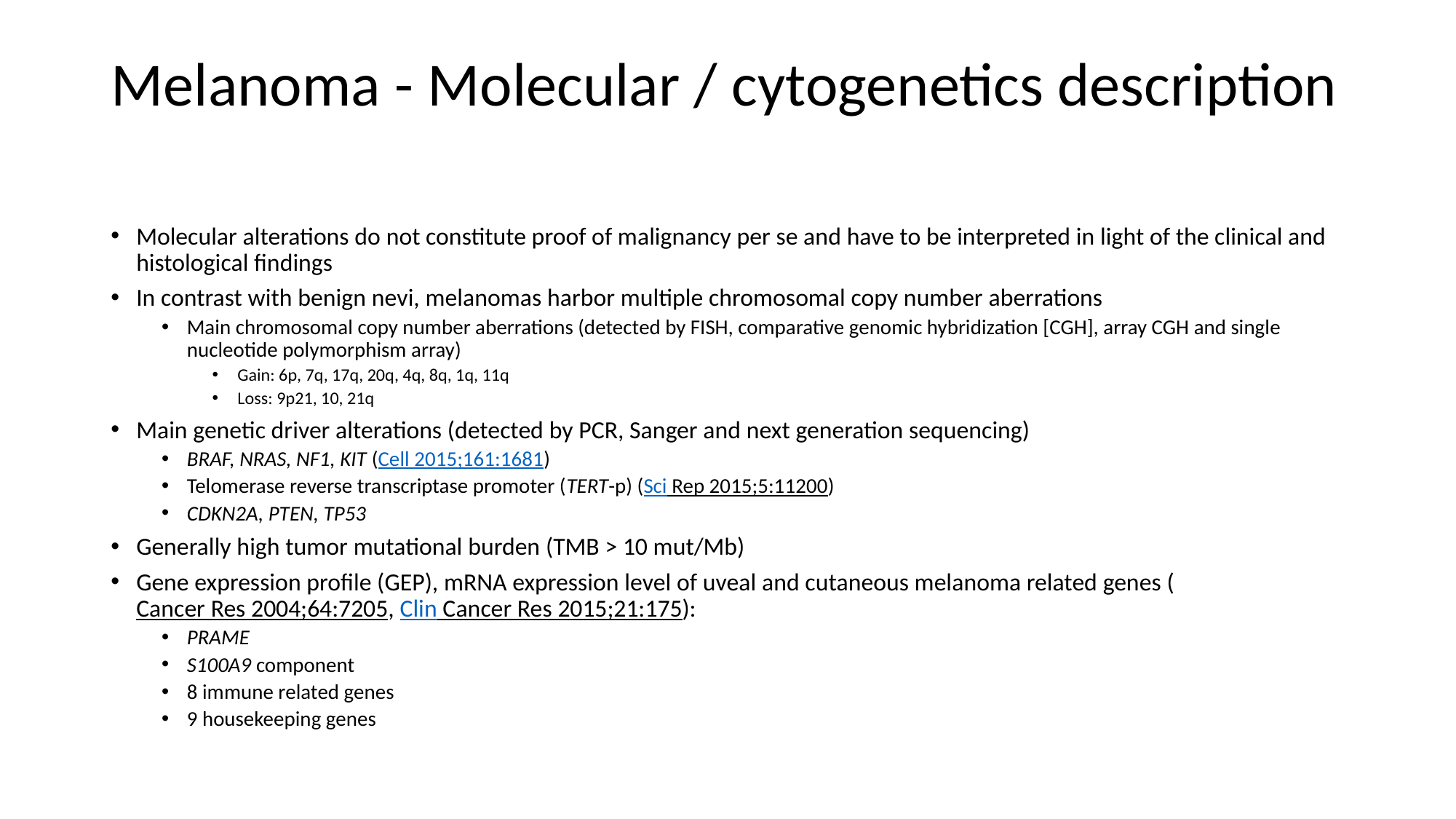

# Melanoma - Molecular / cytogenetics description
Molecular alterations do not constitute proof of malignancy per se and have to be interpreted in light of the clinical and histological findings
In contrast with benign nevi, melanomas harbor multiple chromosomal copy number aberrations
Main chromosomal copy number aberrations (detected by FISH, comparative genomic hybridization [CGH], array CGH and single nucleotide polymorphism array)
Gain: 6p, 7q, 17q, 20q, 4q, 8q, 1q, 11q
Loss: 9p21, 10, 21q
Main genetic driver alterations (detected by PCR, Sanger and next generation sequencing)
BRAF, NRAS, NF1, KIT (Cell 2015;161:1681)
Telomerase reverse transcriptase promoter (TERT-p) (Sci Rep 2015;5:11200)
CDKN2A, PTEN, TP53
Generally high tumor mutational burden (TMB > 10 mut/Mb)
Gene expression profile (GEP), mRNA expression level of uveal and cutaneous melanoma related genes (Cancer Res 2004;64:7205, Clin Cancer Res 2015;21:175):
PRAME
S100A9 component
8 immune related genes
9 housekeeping genes